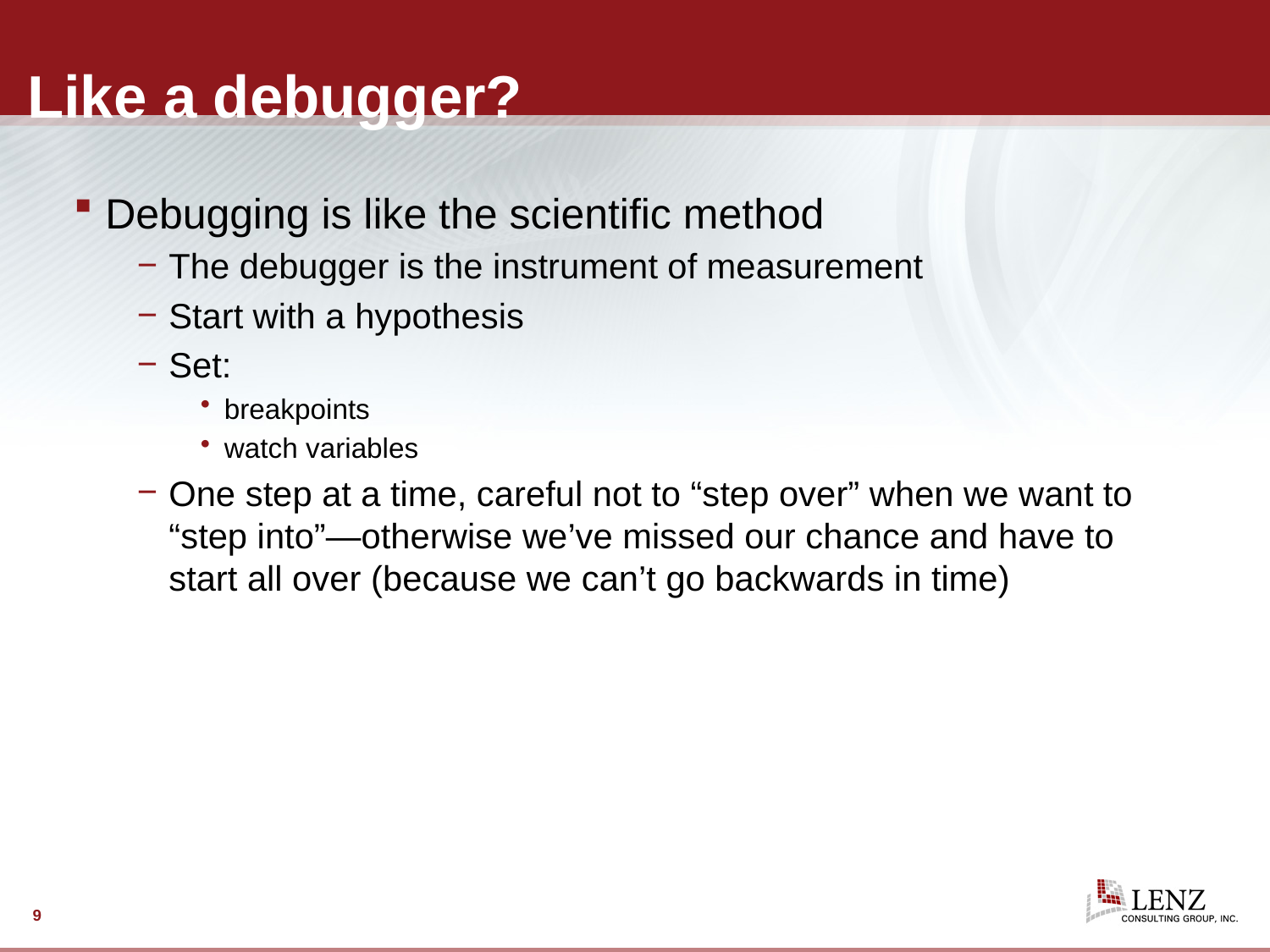

# Like a debugger?
Debugging is like the scientific method
The debugger is the instrument of measurement
Start with a hypothesis
Set:
breakpoints
watch variables
One step at a time, careful not to “step over” when we want to “step into”—otherwise we’ve missed our chance and have to start all over (because we can’t go backwards in time)

9